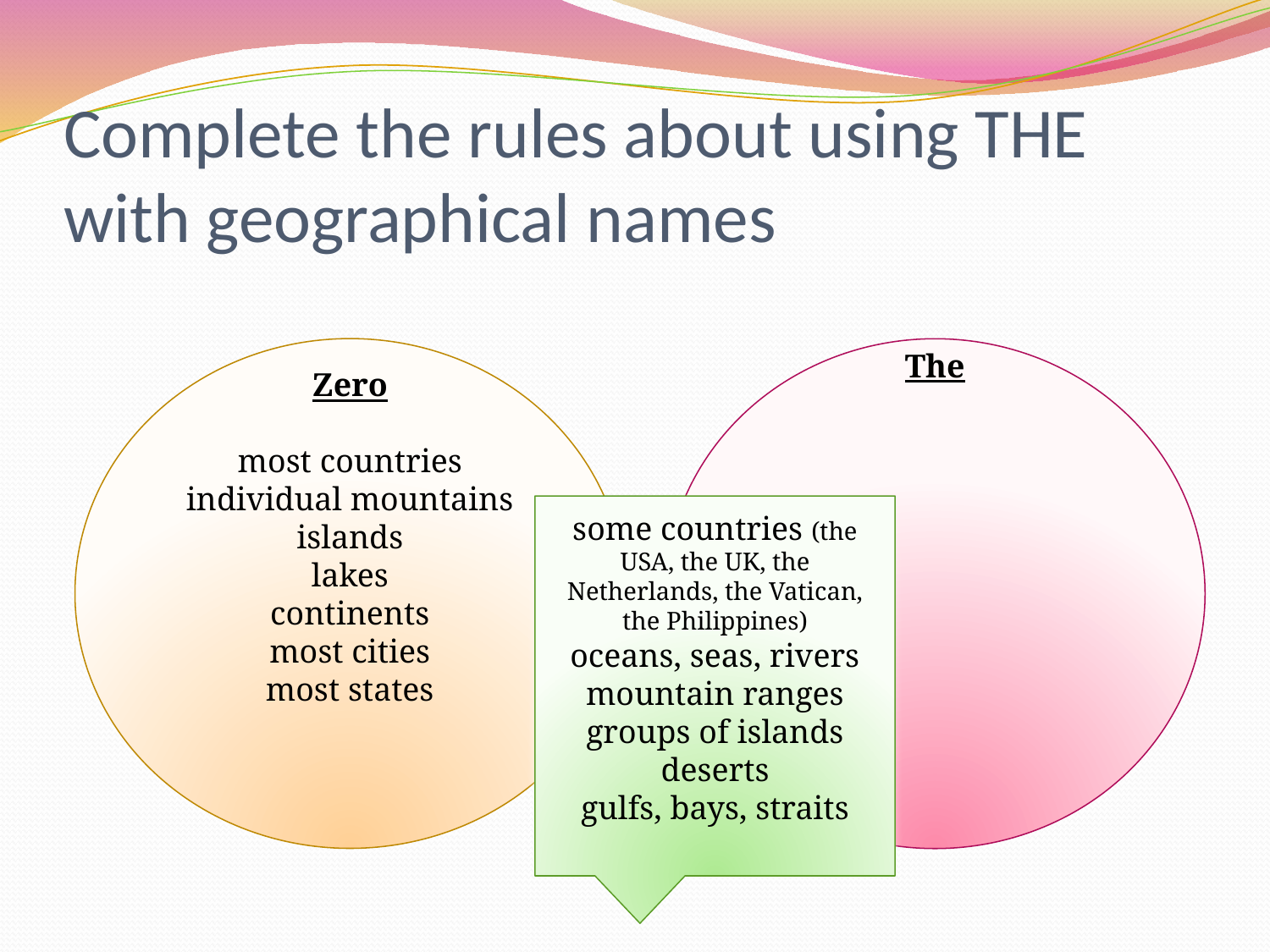

# Complete the rules about using THE with geographical names

Zero

most countries
individual mountains
islands
lakes
continents
most cities
most states

The

some countries (the USA, the UK, the Netherlands, the Vatican, the Philippines)
oceans, seas, rivers
mountain ranges
groups of islands
deserts
gulfs, bays, straits